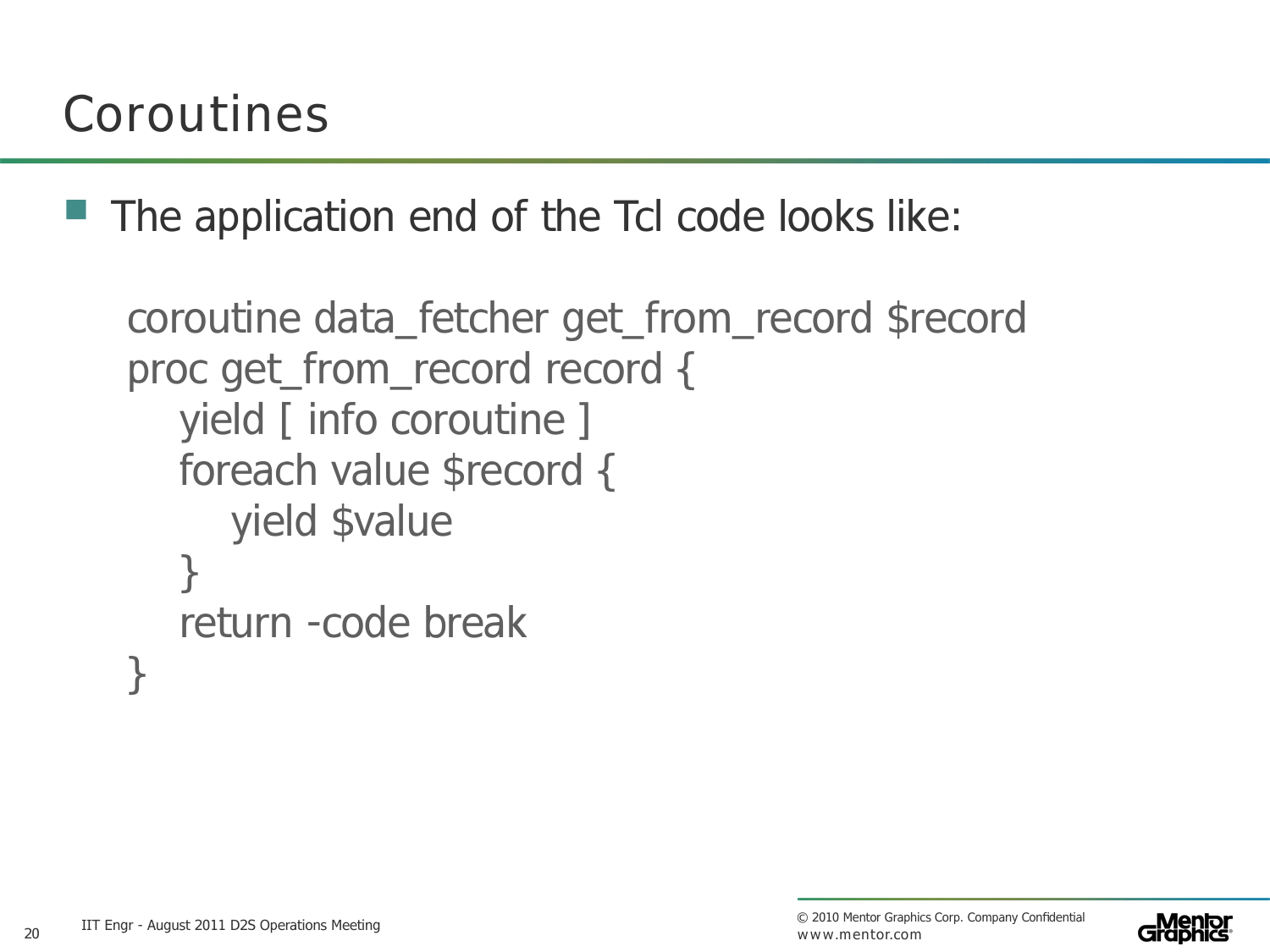

# Coroutines
The application end of the Tcl code looks like:

coroutine data_fetcher get_from_record $record
proc get_from_record record {
    yield [ info coroutine ]
    foreach value $record {
        yield $value
    }
    return -code break
}

IIT Engr - August 2011 D2S Operations Meeting